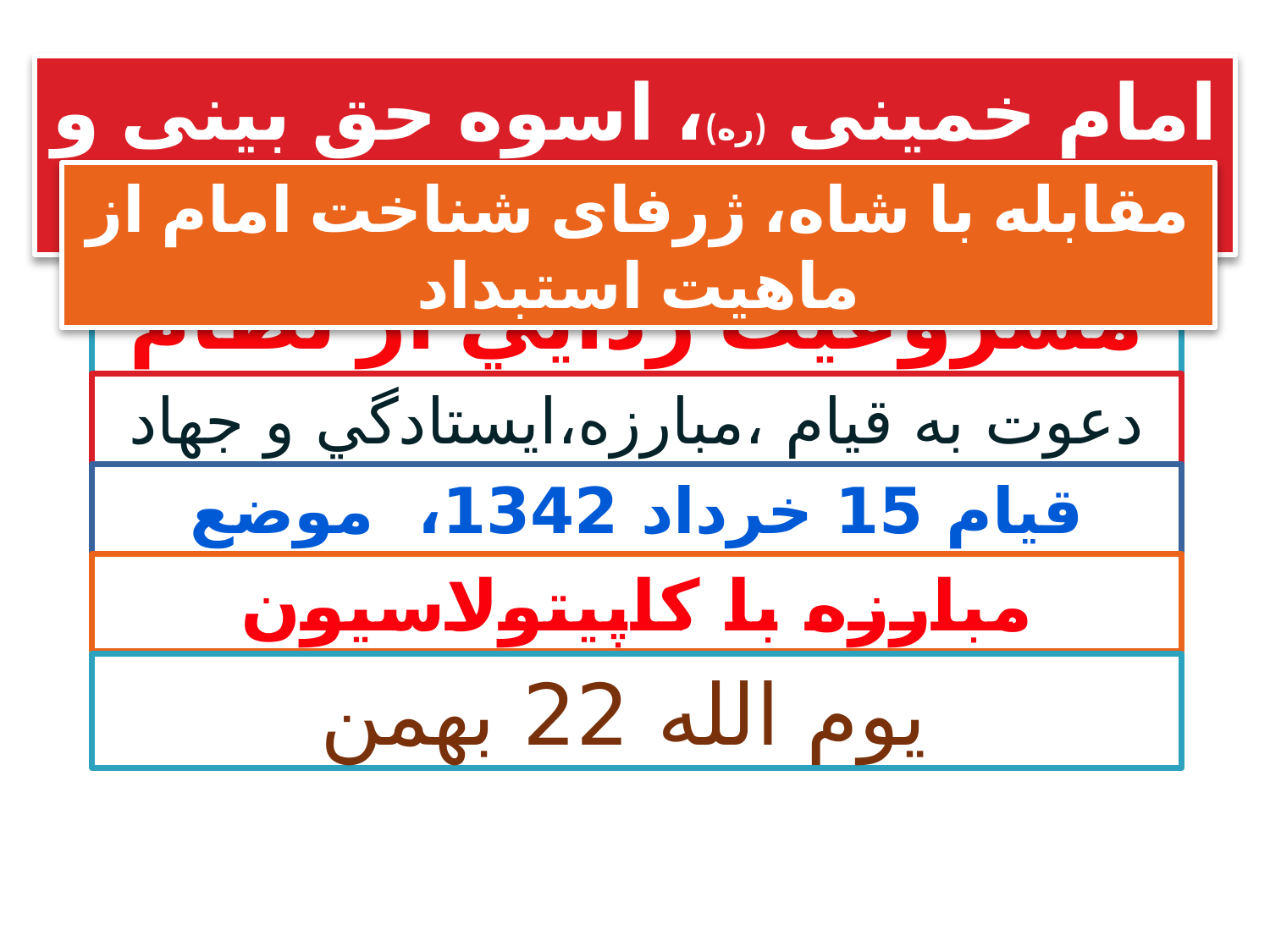

امام خمینی (ره)، اسوه حق بینی و حق شناسی
مقابله با شاه، ژرفای شناخت امام از ماهیت استبداد
مشروعيت زدايي از نظام سياسي شاه
دعوت به قيام ،مبارزه،ايستادگي و جهاد وشهادت
قيام 15 خرداد 1342،  موضع روشنگرانه امام
مبارزه با كاپيتولاسيون
يوم الله 22 بهمن